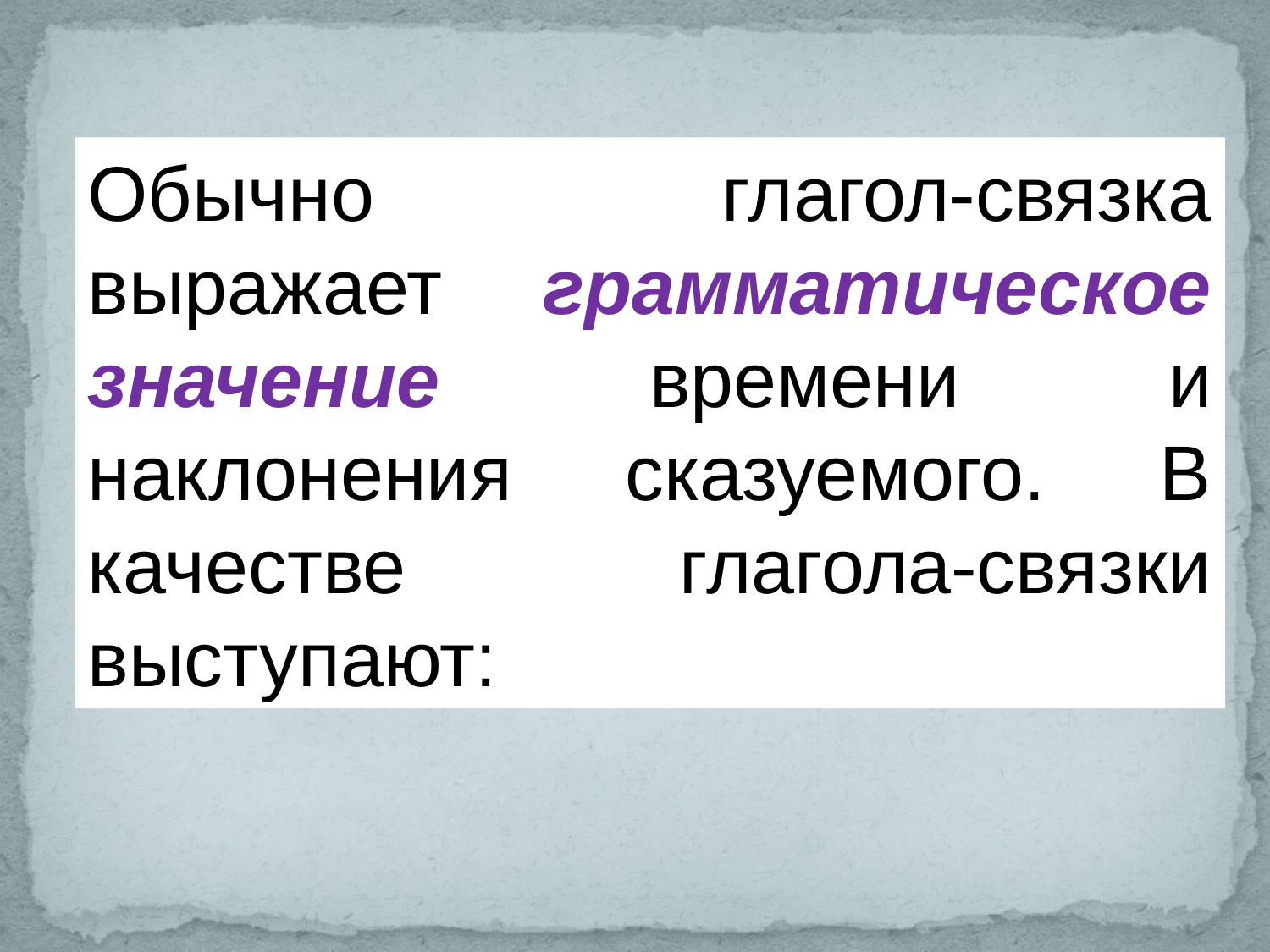

Обычно глагол-связка выражает грамматическое значение времени и наклонения сказуемого. В качестве глагола-связки выступают: